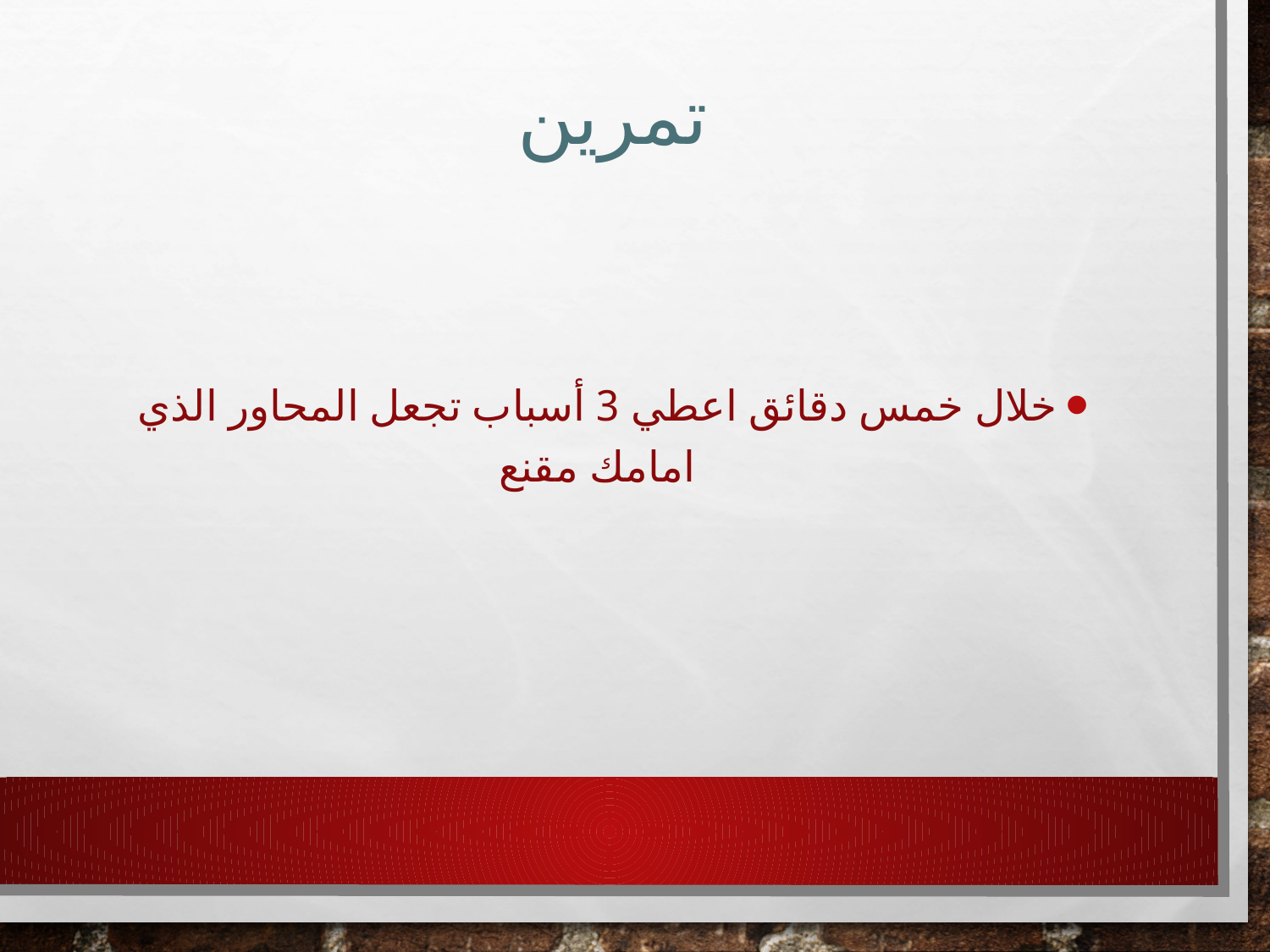

# تمرين
خلال خمس دقائق اعطي 3 أسباب تجعل المحاور الذي امامك مقنع